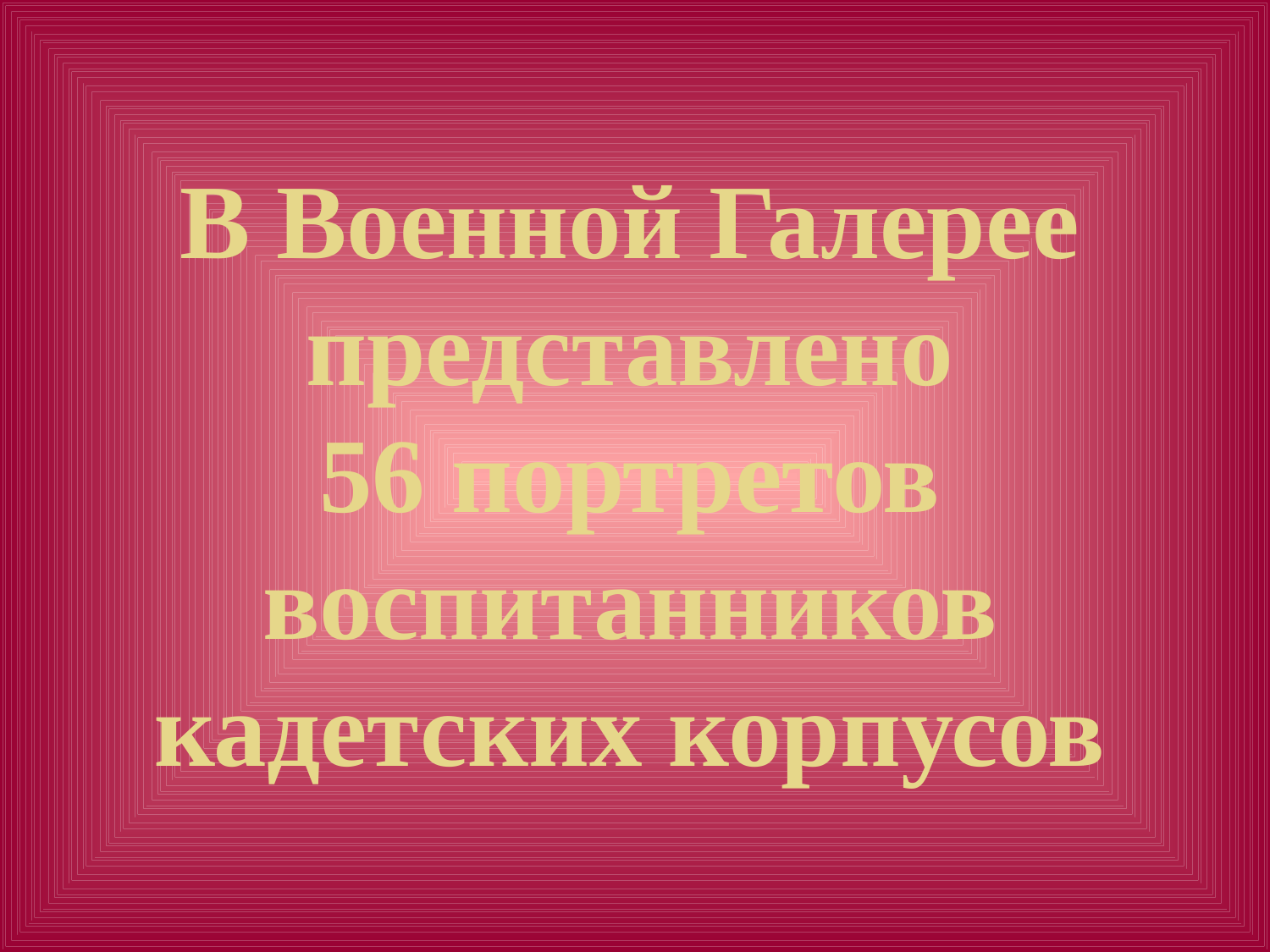

В Военной Галерее представлено
56 портретов воспитанников кадетских корпусов